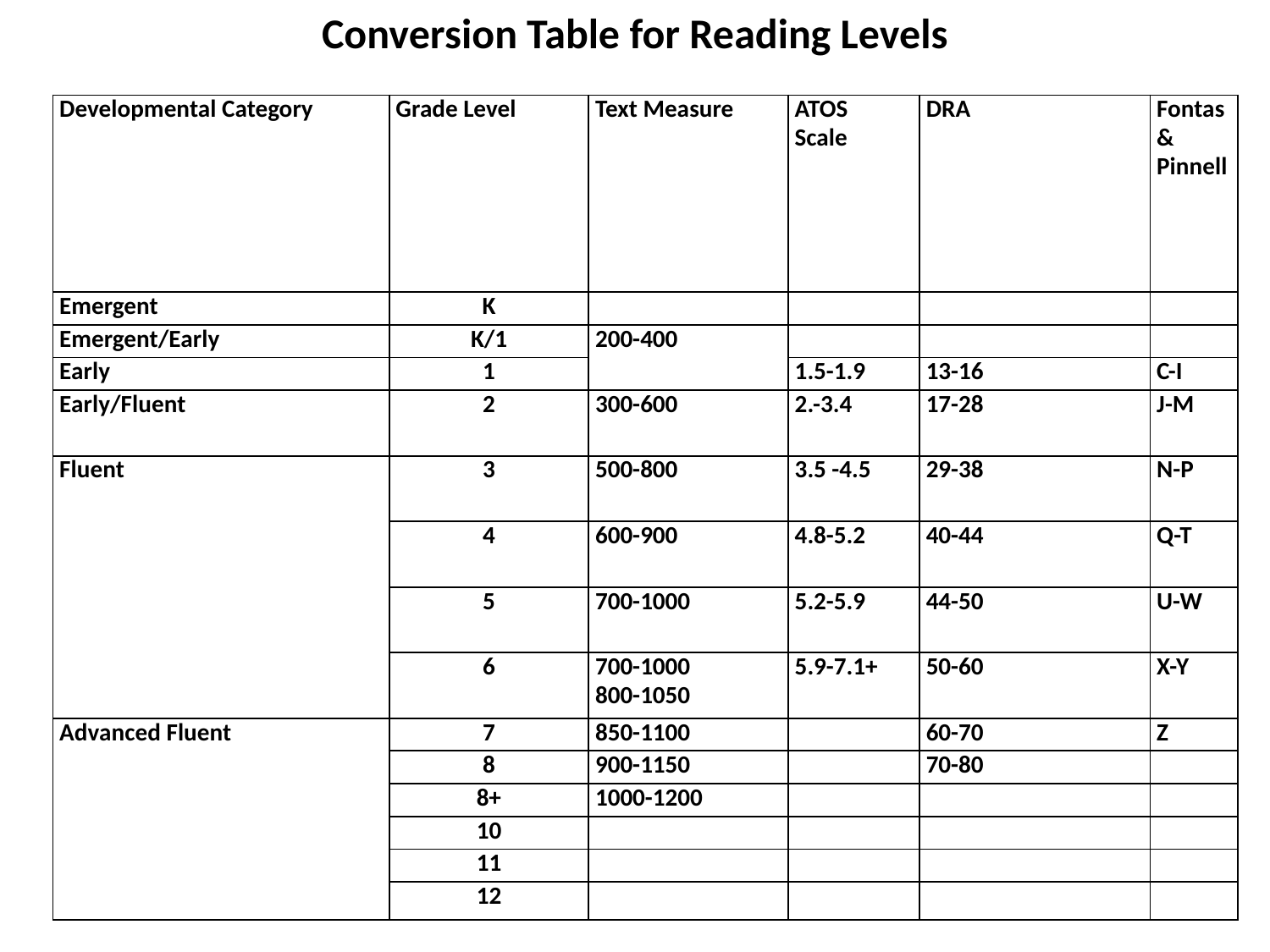

Conversion Table for Reading Levels
| Developmental Category | Grade Level | Text Measure | ATOS Scale | DRA | Fontas & Pinnell |
| --- | --- | --- | --- | --- | --- |
| Emergent | K |  |  |  |  |
| Emergent/Early | K/1 | 200-400 |  |  |  |
| Early | 1 |  | 1.5-1.9 | 13-16 | C-I |
| Early/Fluent | 2 | 300-600 | 2.-3.4 | 17-28 | J-M |
| Fluent | 3 | 500-800 | 3.5 -4.5 | 29-38 | N-P |
|  | 4 | 600-900 | 4.8-5.2 | 40-44 | Q-T |
|  | 5 | 700-1000 | 5.2-5.9 | 44-50 | U-W |
|  | 6 | 700-1000 800-1050 | 5.9-7.1+ | 50-60 | X-Y |
| Advanced Fluent | 7 | 850-1100 |  | 60-70 | Z |
|  | 8 | 900-1150 |  | 70-80 |  |
|  | 8+ | 1000-1200 |  |  |  |
|  | 10 |  |  |  |  |
|  | 11 |  |  |  |  |
|  | 12 |  |  |  |  |